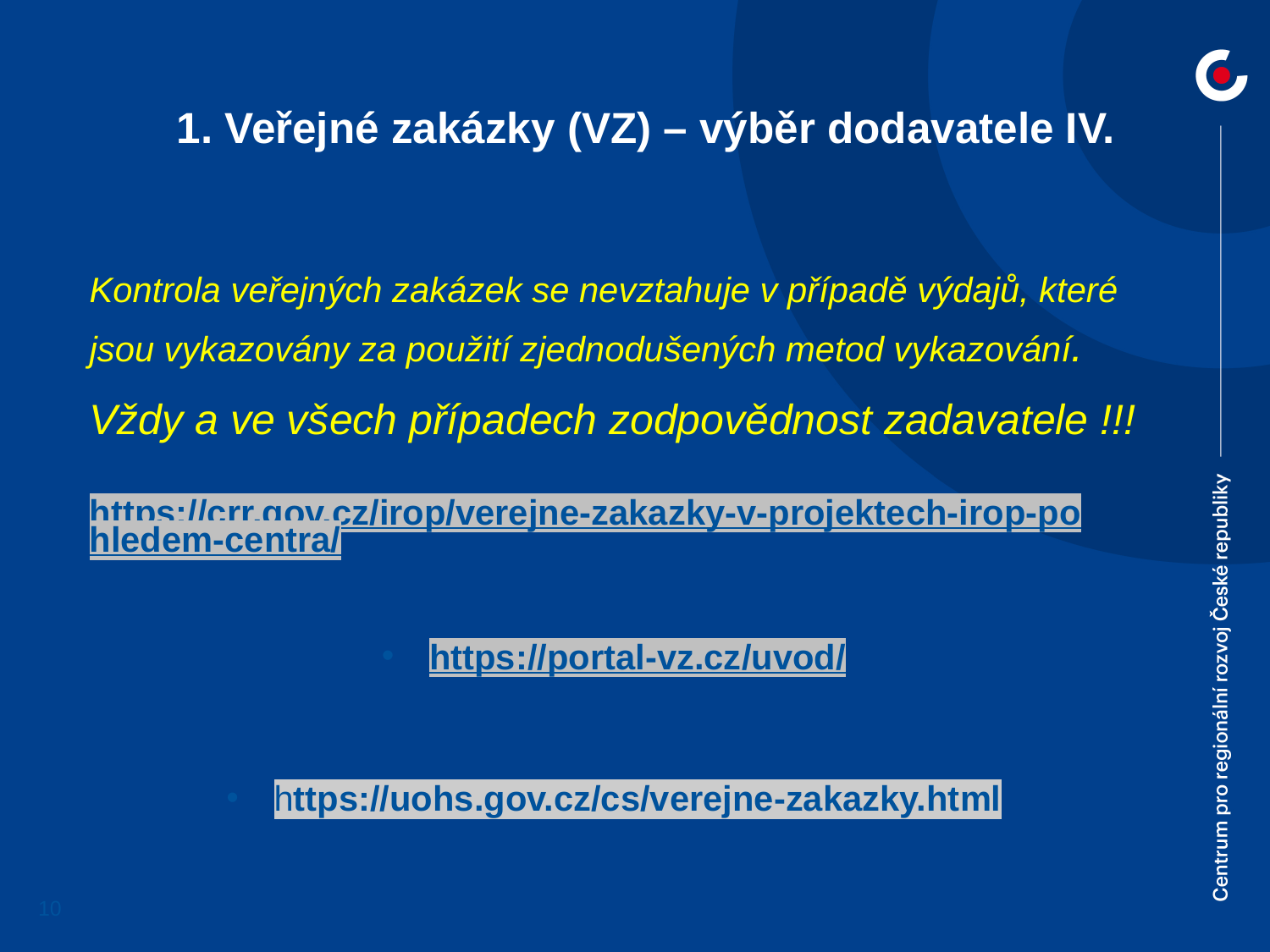

1. Veřejné zakázky (VZ) – výběr dodavatele IV.

Kontrola veřejných zakázek se nevztahuje v případě výdajů, které jsou vykazovány za použití zjednodušených metod vykazování.
Vždy a ve všech případech zodpovědnost zadavatele !!!

https://crr.gov.cz/irop/verejne-zakazky-v-projektech-irop-pohledem-centra/

https://portal-vz.cz/uvod/

https://uohs.gov.cz/cs/verejne-zakazky.html
10